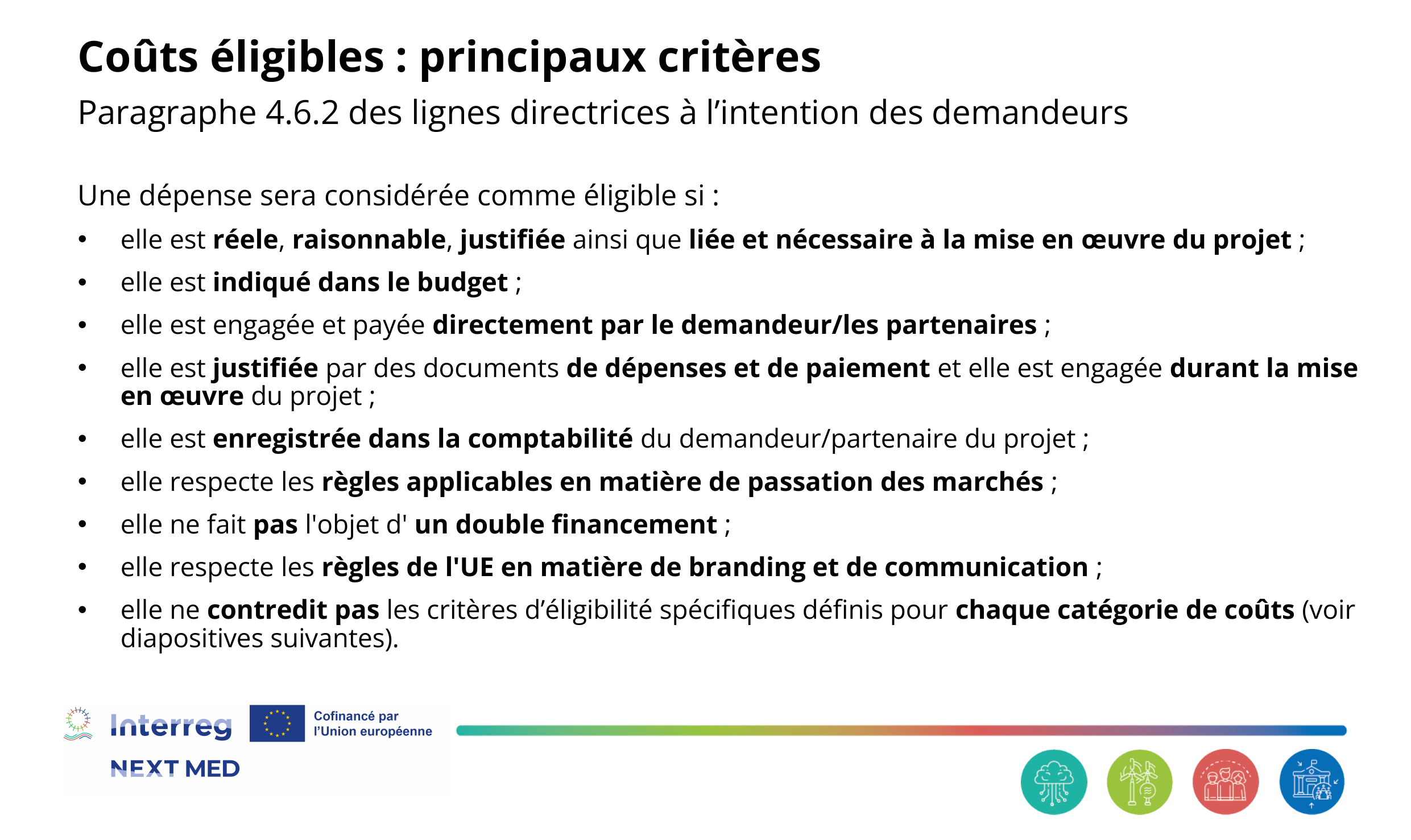

Coûts éligibles : principaux critères
Paragraphe 4.6.2 des lignes directrices à l’intention des demandeurs
Une dépense sera considérée comme éligible si :
elle est réele, raisonnable, justifiée ainsi que liée et nécessaire à la mise en œuvre du projet ;
elle est indiqué dans le budget ;
elle est engagée et payée directement par le demandeur/les partenaires ;
elle est justifiée par des documents de dépenses et de paiement et elle est engagée durant la mise en œuvre du projet ;
elle est enregistrée dans la comptabilité du demandeur/partenaire du projet ;
elle respecte les règles applicables en matière de passation des marchés ;
elle ne fait pas l'objet d' un double financement ;
elle respecte les règles de l'UE en matière de branding et de communication ;
elle ne contredit pas les critères d’éligibilité spécifiques définis pour chaque catégorie de coûts (voir diapositives suivantes).